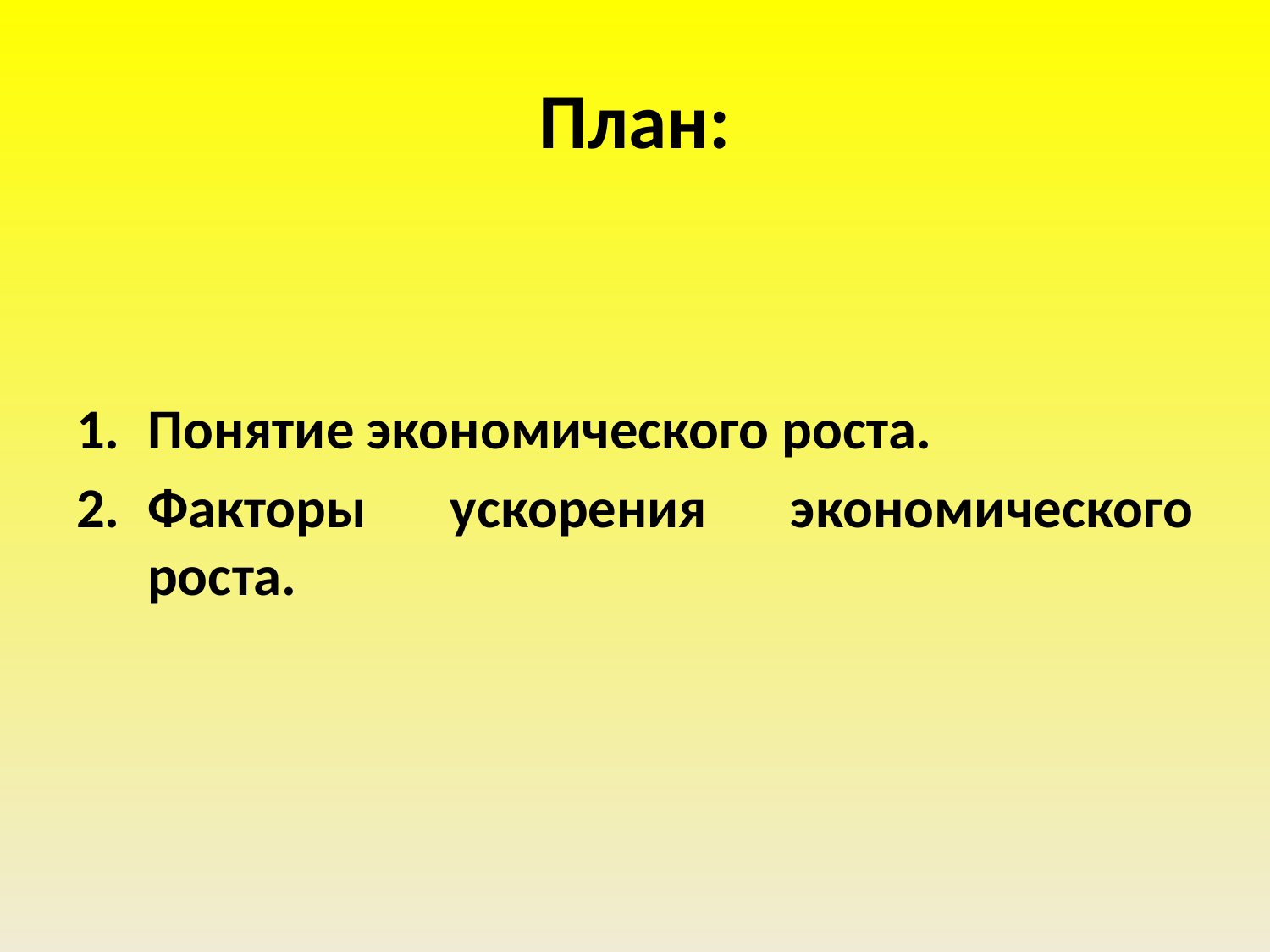

# План:
Понятие экономического роста.
Факторы ускорения экономического роста.